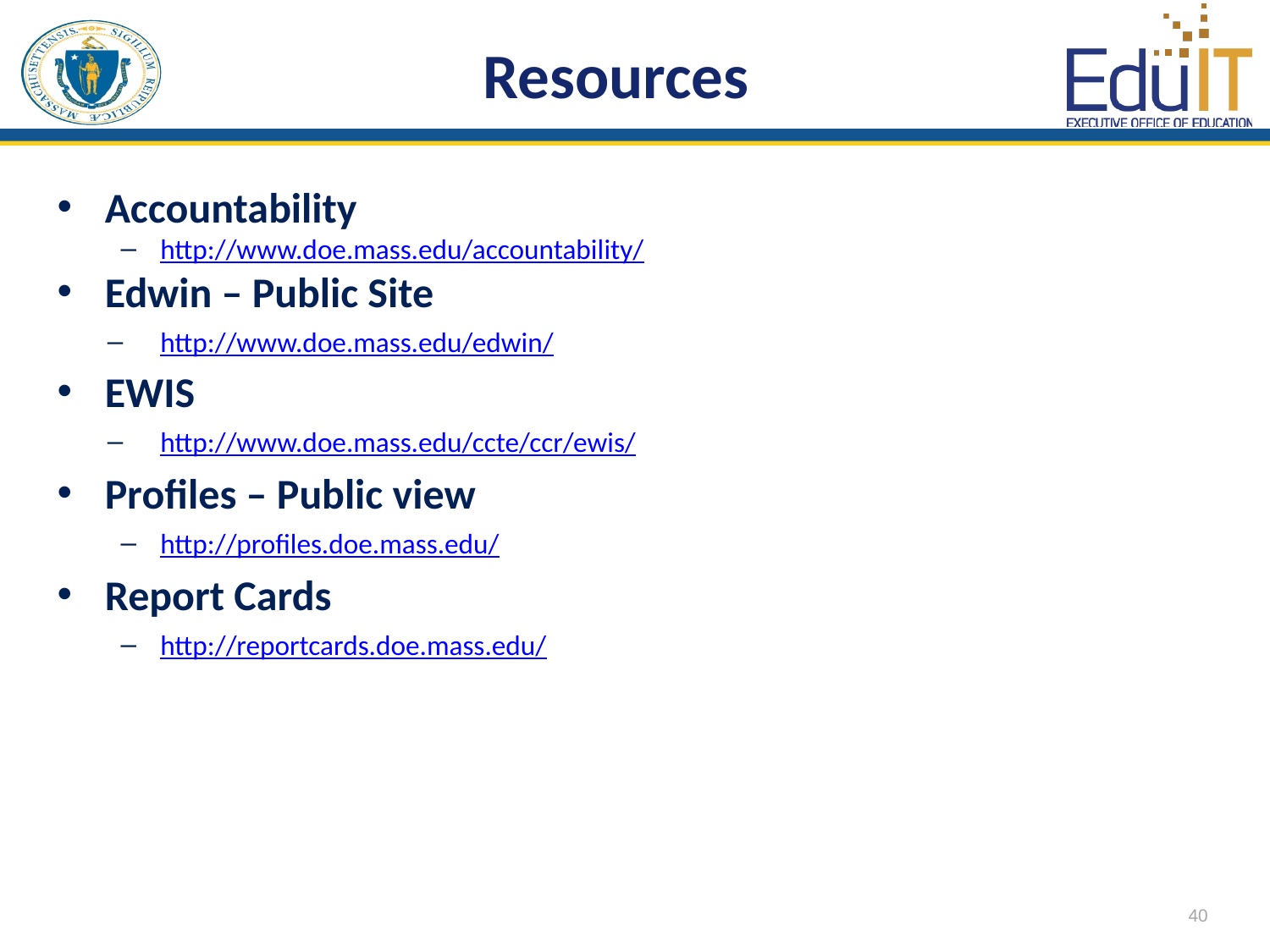

# Resources
Accountability
http://www.doe.mass.edu/accountability/
Edwin – Public Site
http://www.doe.mass.edu/edwin/
EWIS
http://www.doe.mass.edu/ccte/ccr/ewis/
Profiles – Public view
http://profiles.doe.mass.edu/
Report Cards
http://reportcards.doe.mass.edu/